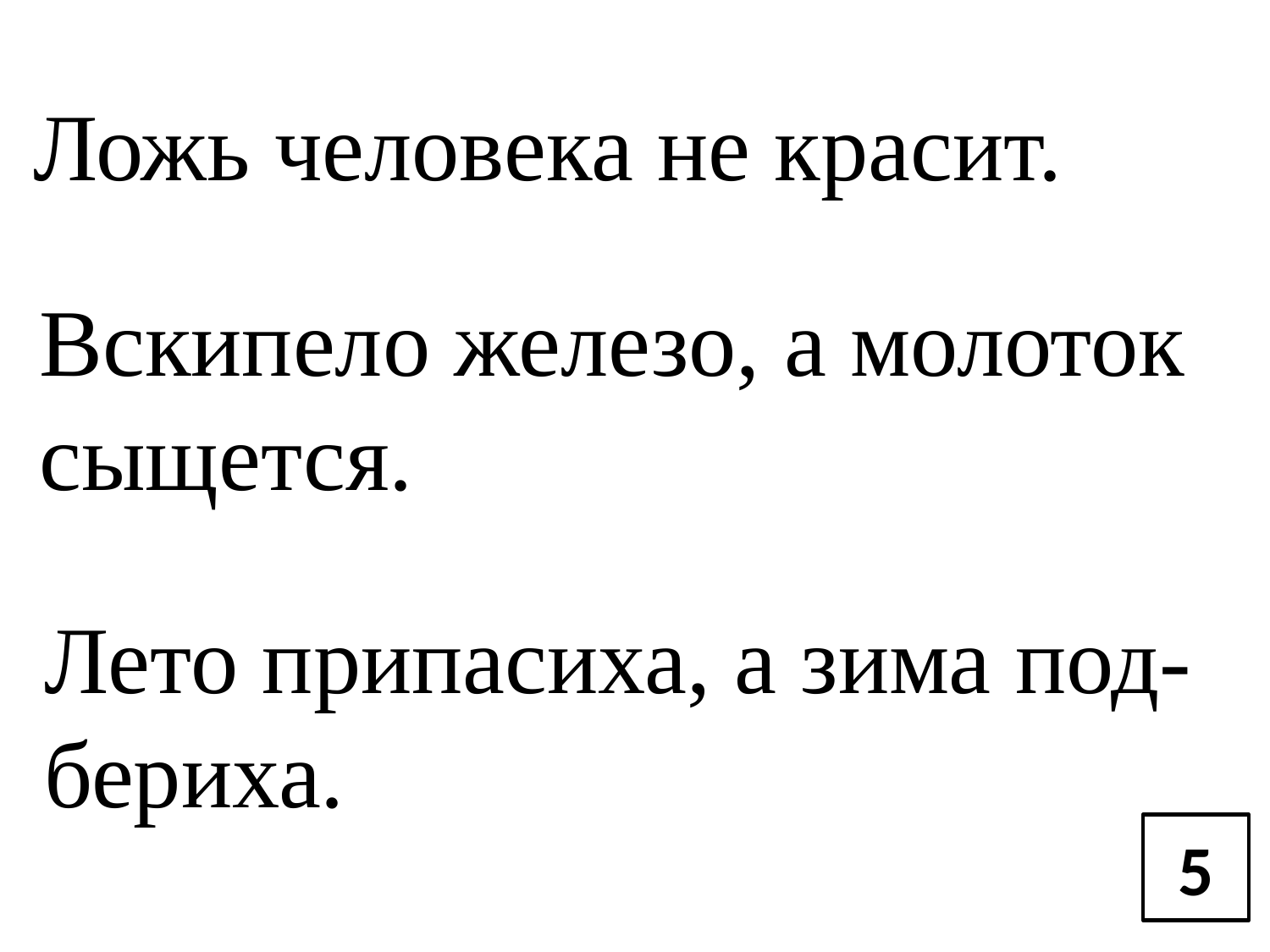

# Ложь человека не красит.
Вскипело железо, а молоток
сыщется.
Лето припасиха, а зима под-бериха.
5